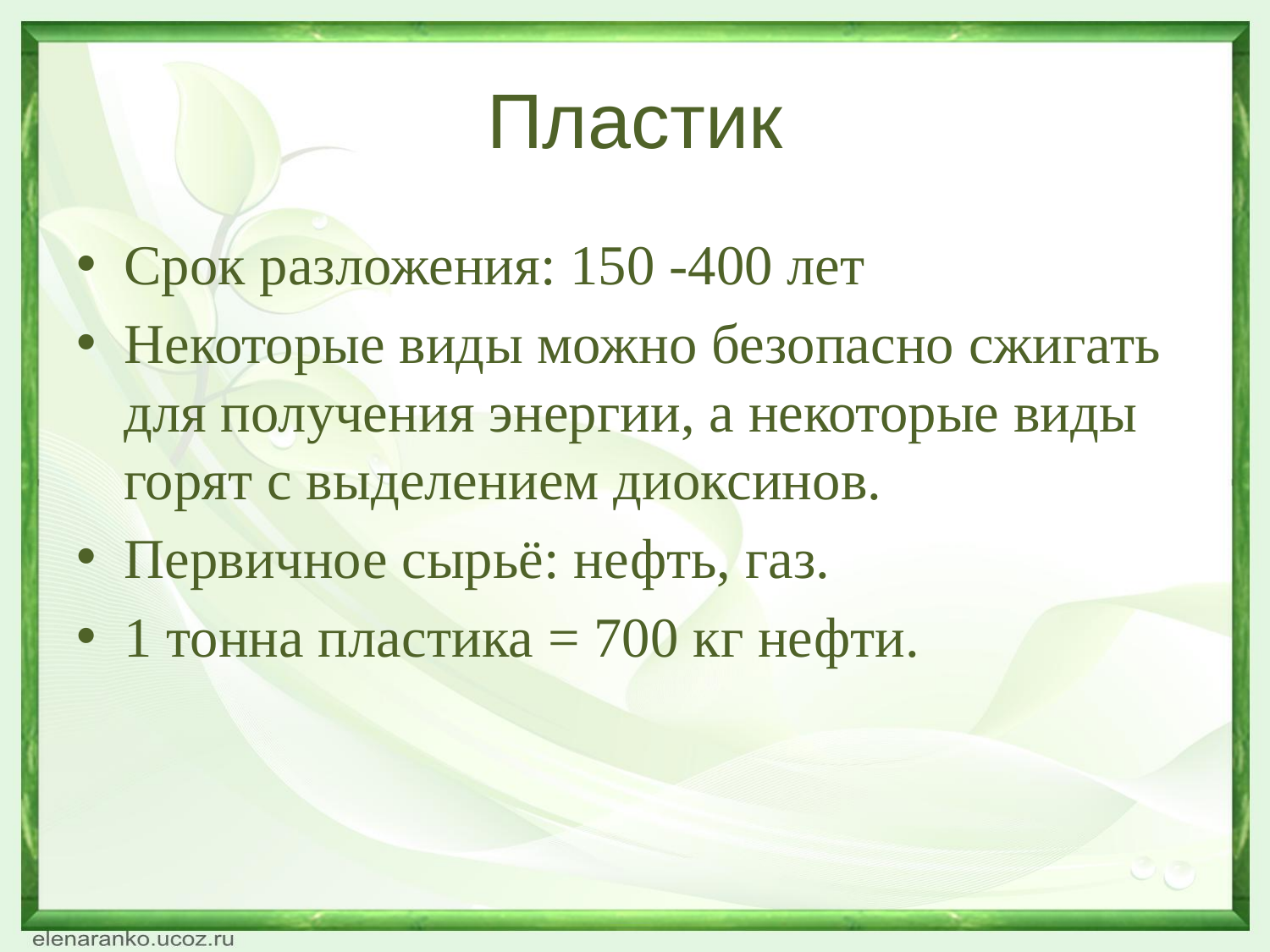

# Пластик
Срок разложения: 150 -400 лет
Некоторые виды можно безопасно сжигать для получения энергии, а некоторые виды горят с выделением диоксинов.
Первичное сырьё: нефть, газ.
1 тонна пластика = 700 кг нефти.